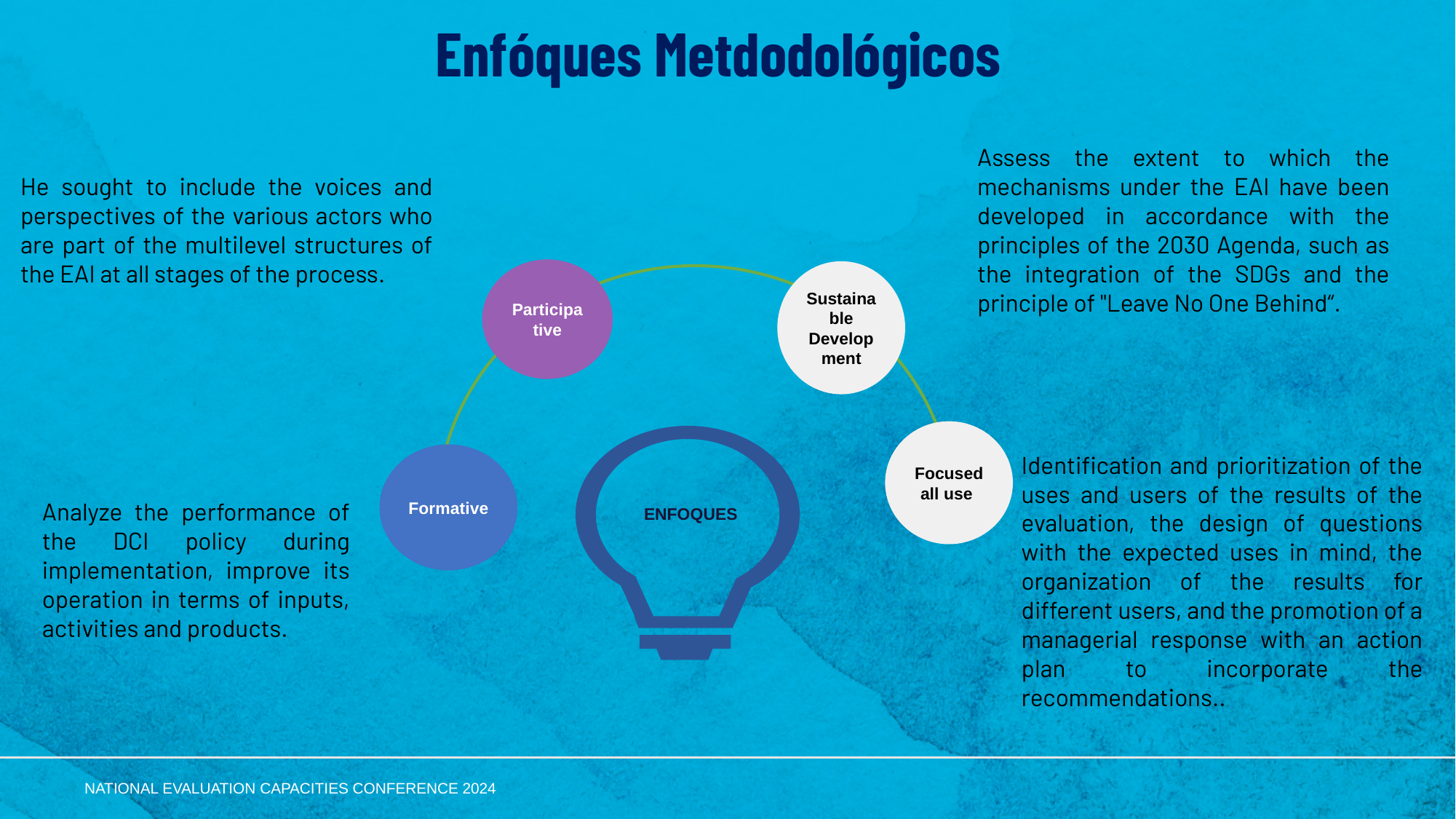

# Enfóques Metdodológicos
Assess the extent to which the mechanisms under the EAI have been developed in accordance with the principles of the 2030 Agenda, such as the integration of the SDGs and the principle of "Leave No One Behind“.
He sought to include the voices and perspectives of the various actors who are part of the multilevel structures of the EAI at all stages of the process.
Participative
Sustainable Development

Focused all use

ENFOQUES

Formative
Identification and prioritization of the uses and users of the results of the evaluation, the design of questions with the expected uses in mind, the organization of the results for different users, and the promotion of a managerial response with an action plan to incorporate the recommendations..
Analyze the performance of the DCI policy during implementation, improve its operation in terms of inputs, activities and products.